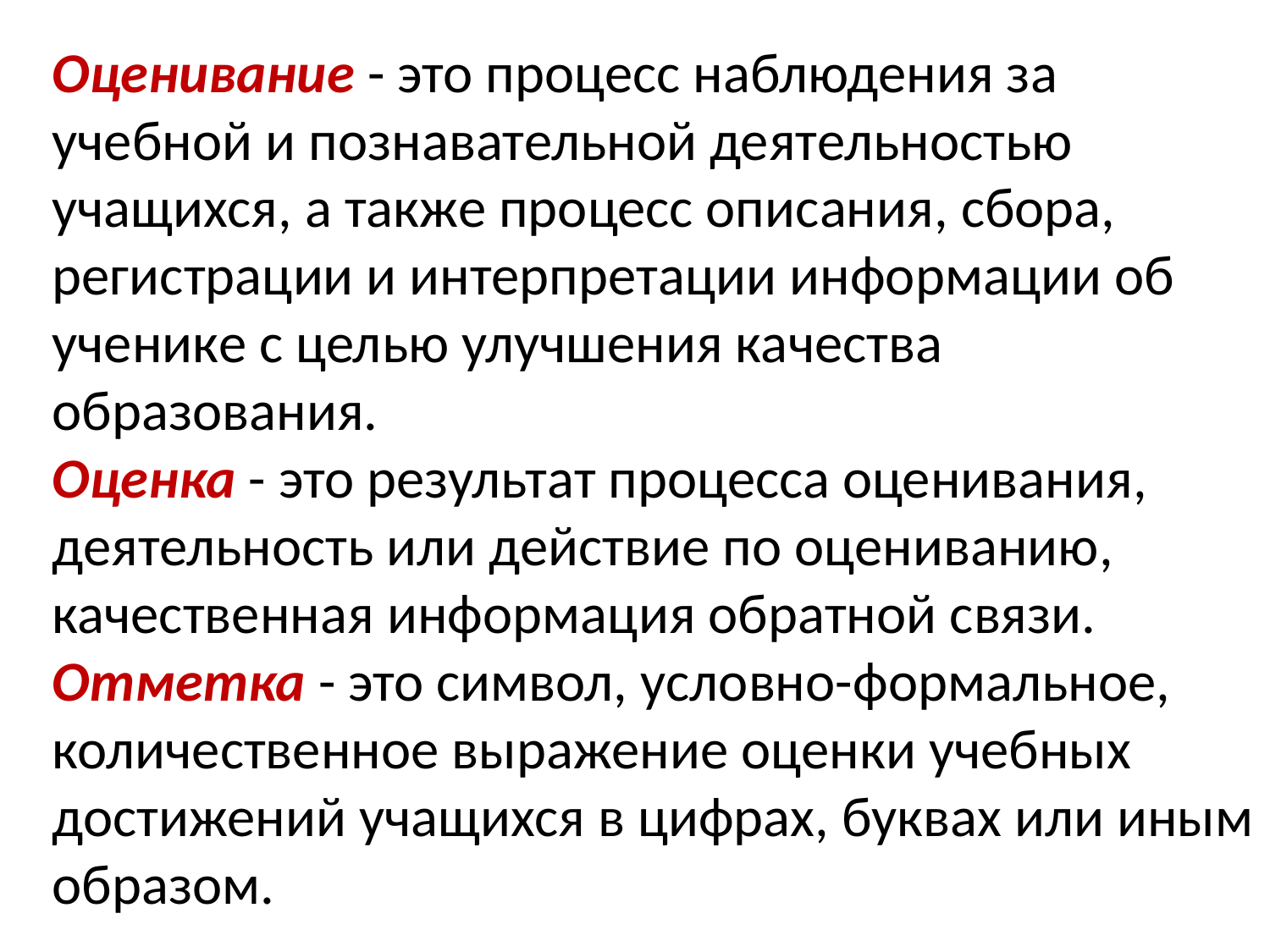

Оценивание - это процесс наблюдения за учебной и познавательной деятельностью учащихся, а также процесс описания, сбора, регистрации и интерпретации информации об ученике с целью улучшения качества образования.
Оценка - это результат процесса оценивания, деятельность или действие по оцениванию, качественная информация обратной связи.
Отметка - это символ, условно-формальное, количественное выражение оценки учебных достижений учащихся в цифрах, буквах или иным образом.